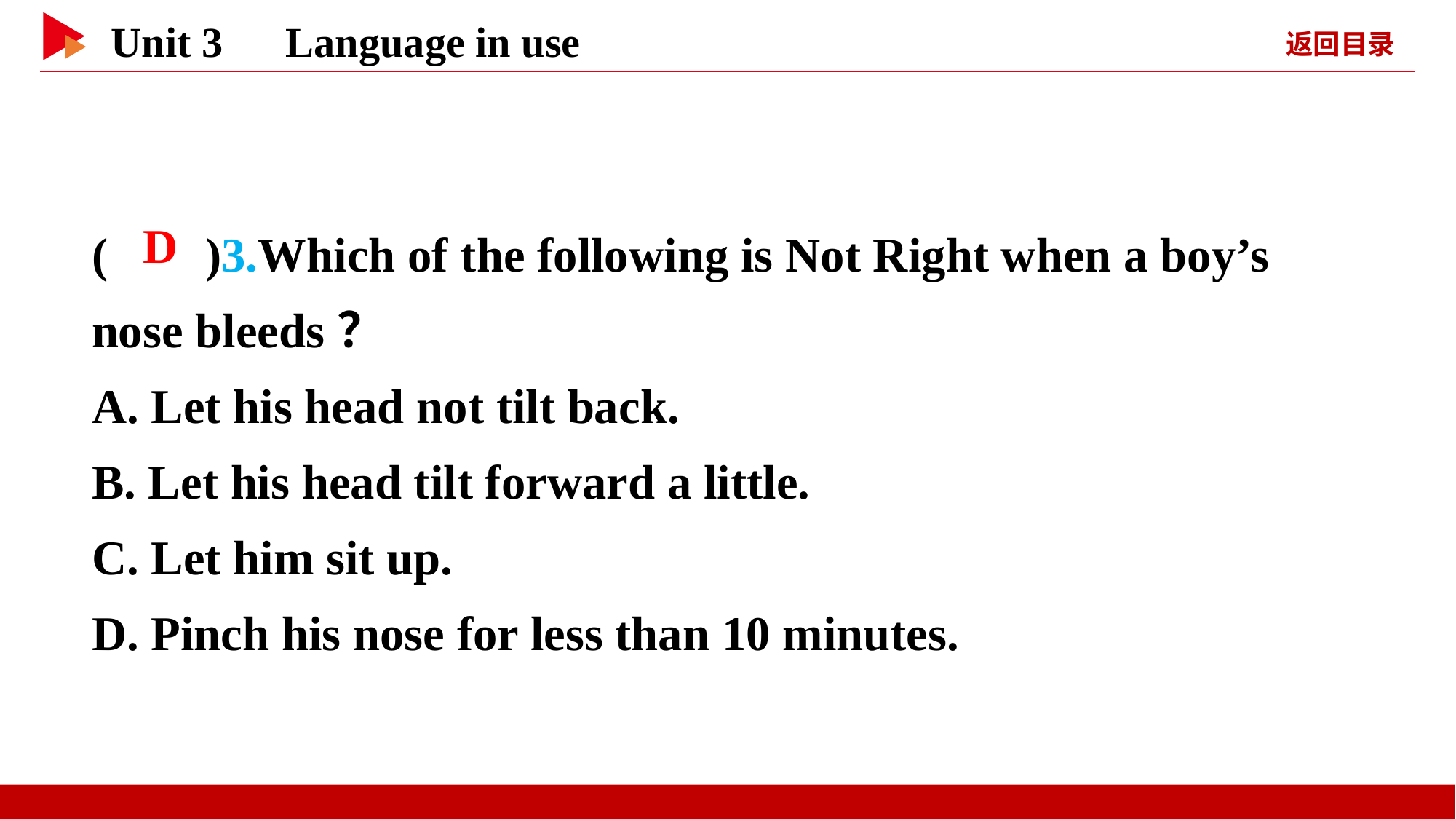

(        )3.Which of the following is Not Right when a boy’s nose bleeds？
A. Let his head not tilt back.
B. Let his head tilt forward a little.
C. Let him sit up.
D. Pinch his nose for less than 10 minutes.
   D